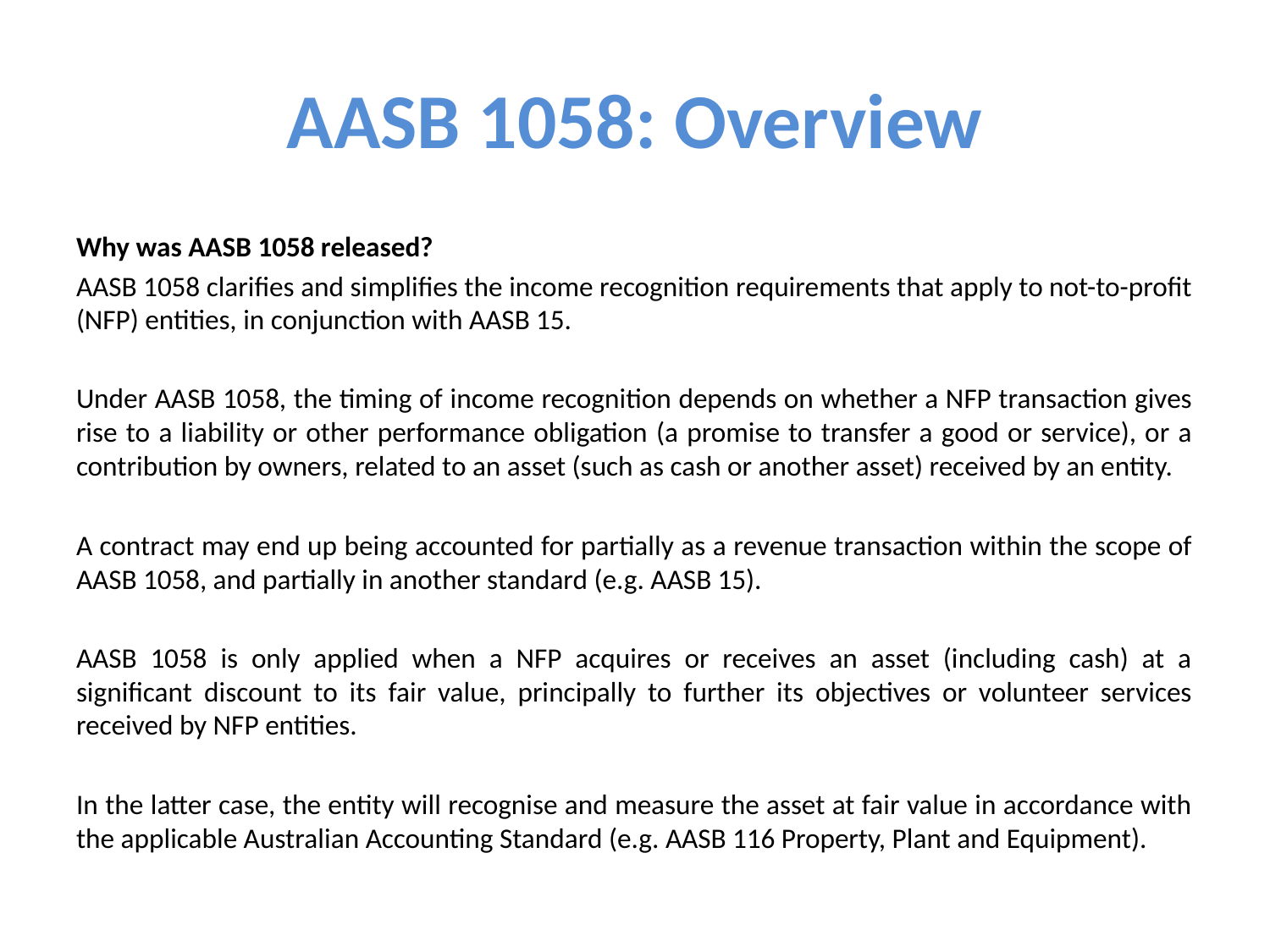

# AASB 1058: Overview
Why was AASB 1058 released?
AASB 1058 clarifies and simplifies the income recognition requirements that apply to not-to-profit (NFP) entities, in conjunction with AASB 15.

Under AASB 1058, the timing of income recognition depends on whether a NFP transaction gives rise to a liability or other performance obligation (a promise to transfer a good or service), or a contribution by owners, related to an asset (such as cash or another asset) received by an entity.

A contract may end up being accounted for partially as a revenue transaction within the scope of AASB 1058, and partially in another standard (e.g. AASB 15).

AASB 1058 is only applied when a NFP acquires or receives an asset (including cash) at a significant discount to its fair value, principally to further its objectives or volunteer services received by NFP entities.

In the latter case, the entity will recognise and measure the asset at fair value in accordance with the applicable Australian Accounting Standard (e.g. AASB 116 Property, Plant and Equipment).